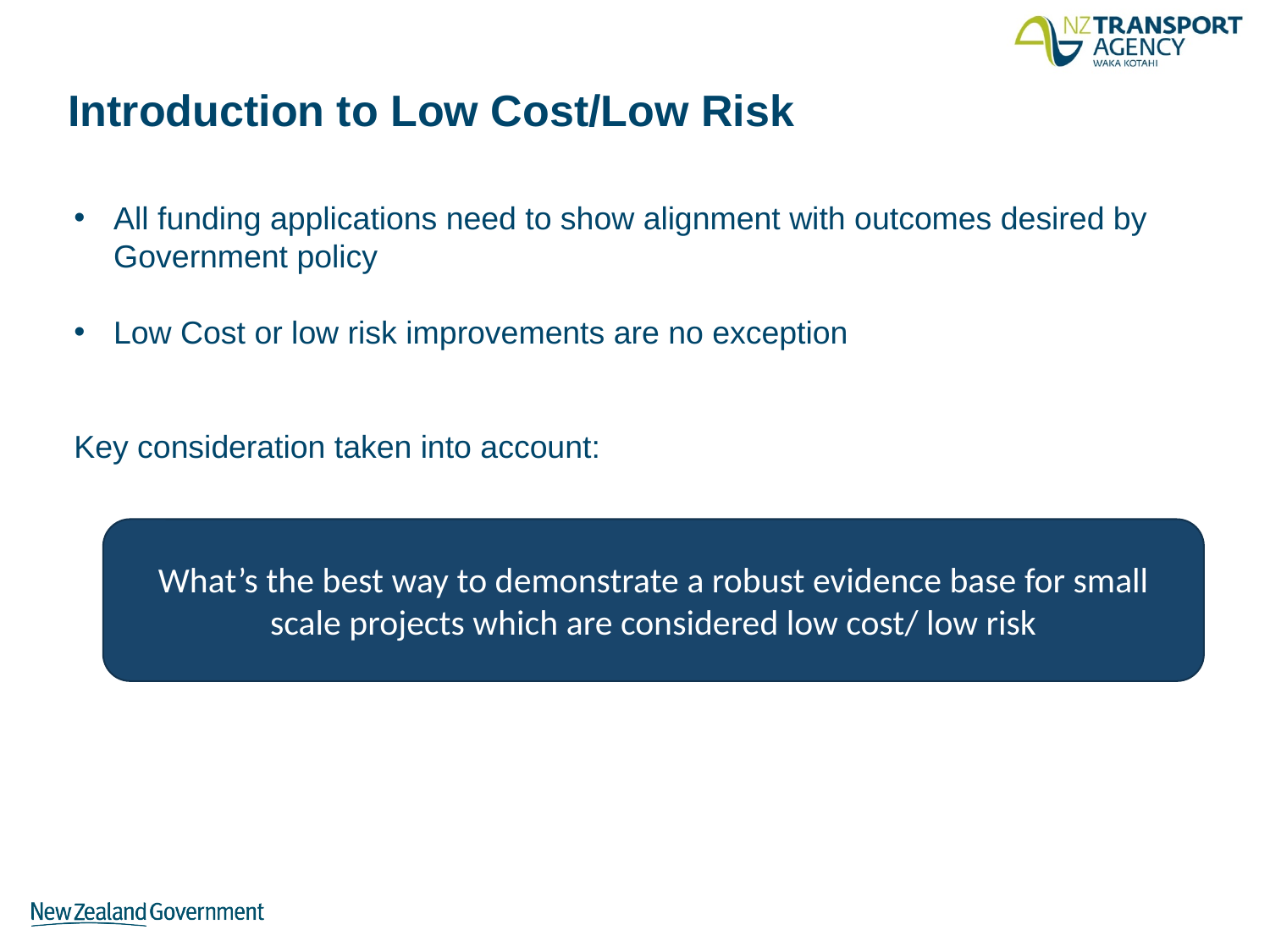

# Introduction to Low Cost/Low Risk
All funding applications need to show alignment with outcomes desired by Government policy

Low Cost or low risk improvements are no exception

Key consideration taken into account:
What’s the best way to demonstrate a robust evidence base for small scale projects which are considered low cost/ low risk